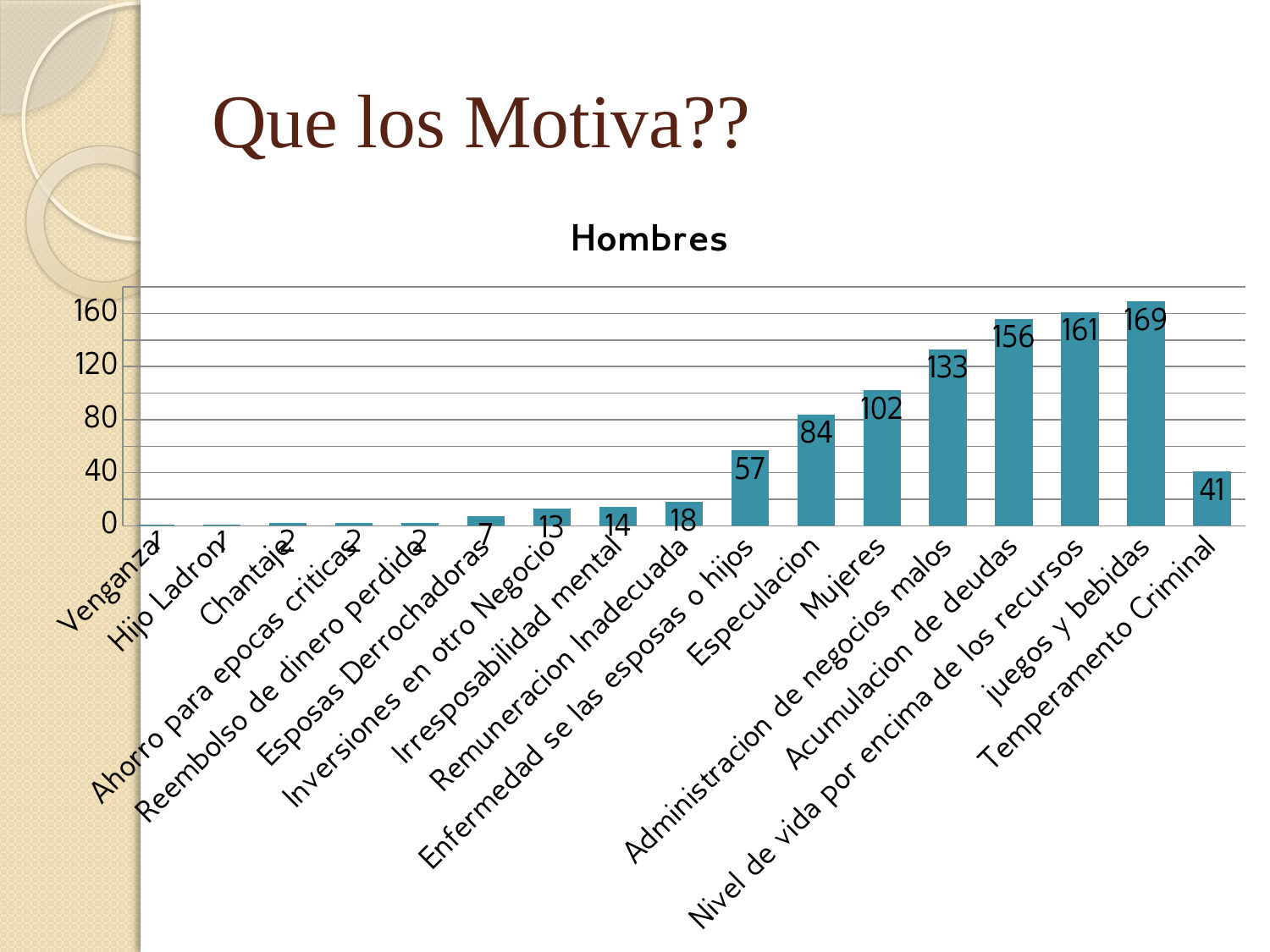

# Que los Motiva??

### Chart:

| Category | Hombres |
|---|---|
| Venganza | 1.0 |
| Hijo Ladron | 1.0 |
| Chantaje | 2.0 |
| Ahorro para epocas criticas | 2.0 |
| Reembolso de dinero perdido | 2.0 |
| Esposas Derrochadoras | 7.0 |
| Inversiones en otro Negocio | 13.0 |
| Irresposabilidad mental | 14.0 |
| Remuneracion Inadecuada | 18.0 |
| Enfermedad se las esposas o hijos | 57.0 |
| Especulacion | 84.0 |
| Mujeres | 102.0 |
| Administracion de negocios malos | 133.0 |
| Acumulacion de deudas | 156.0 |
| Nivel de vida por encima de los recursos | 161.0 |
| juegos y bebidas | 169.0 |
| Temperamento Criminal | 41.0 |